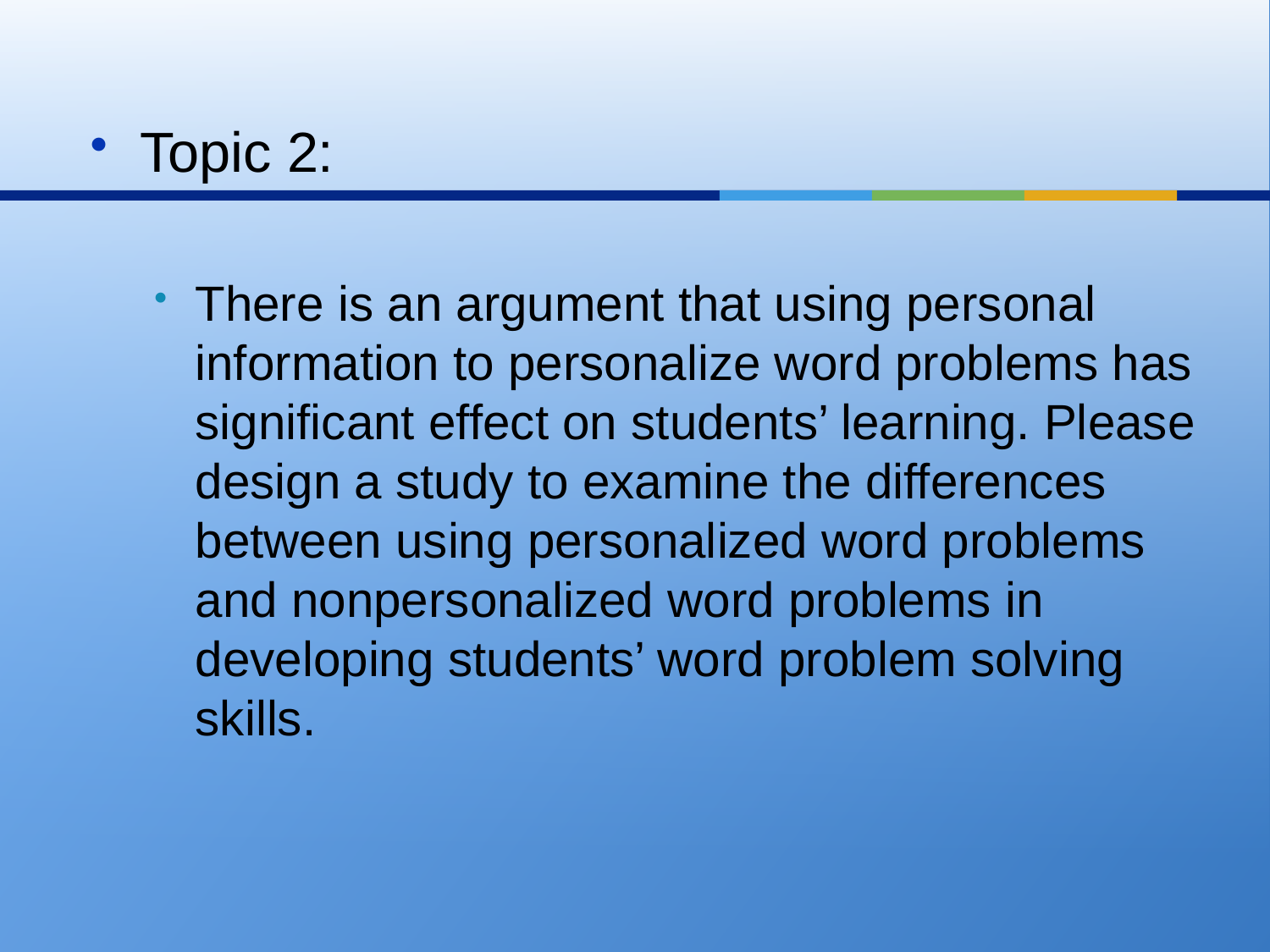

Topic 2:

There is an argument that using personal information to personalize word problems has significant effect on students’ learning. Please design a study to examine the differences between using personalized word problems and nonpersonalized word problems in developing students’ word problem solving skills.